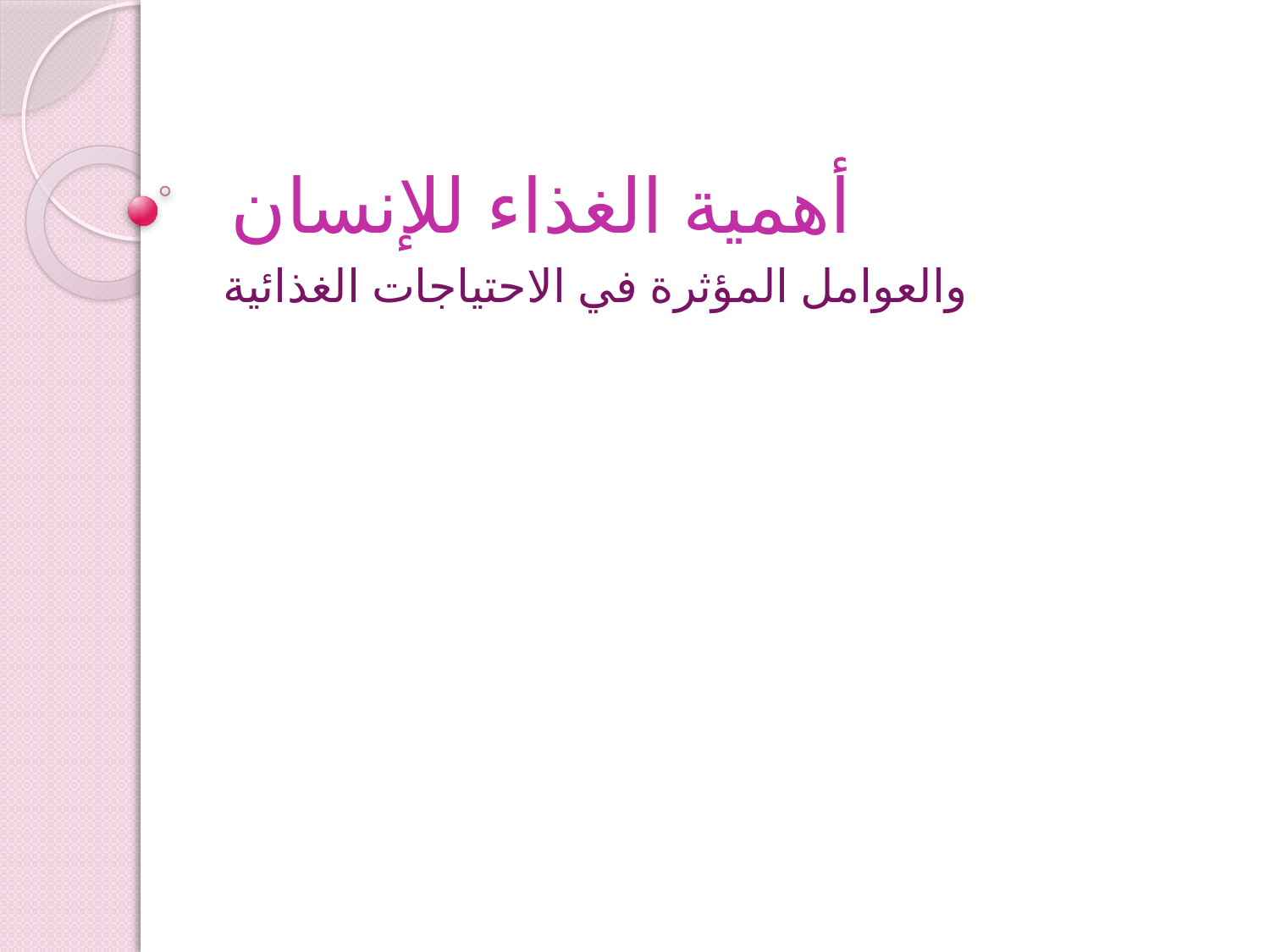

# أهمية الغذاء للإنسان
والعوامل المؤثرة في الاحتياجات الغذائية